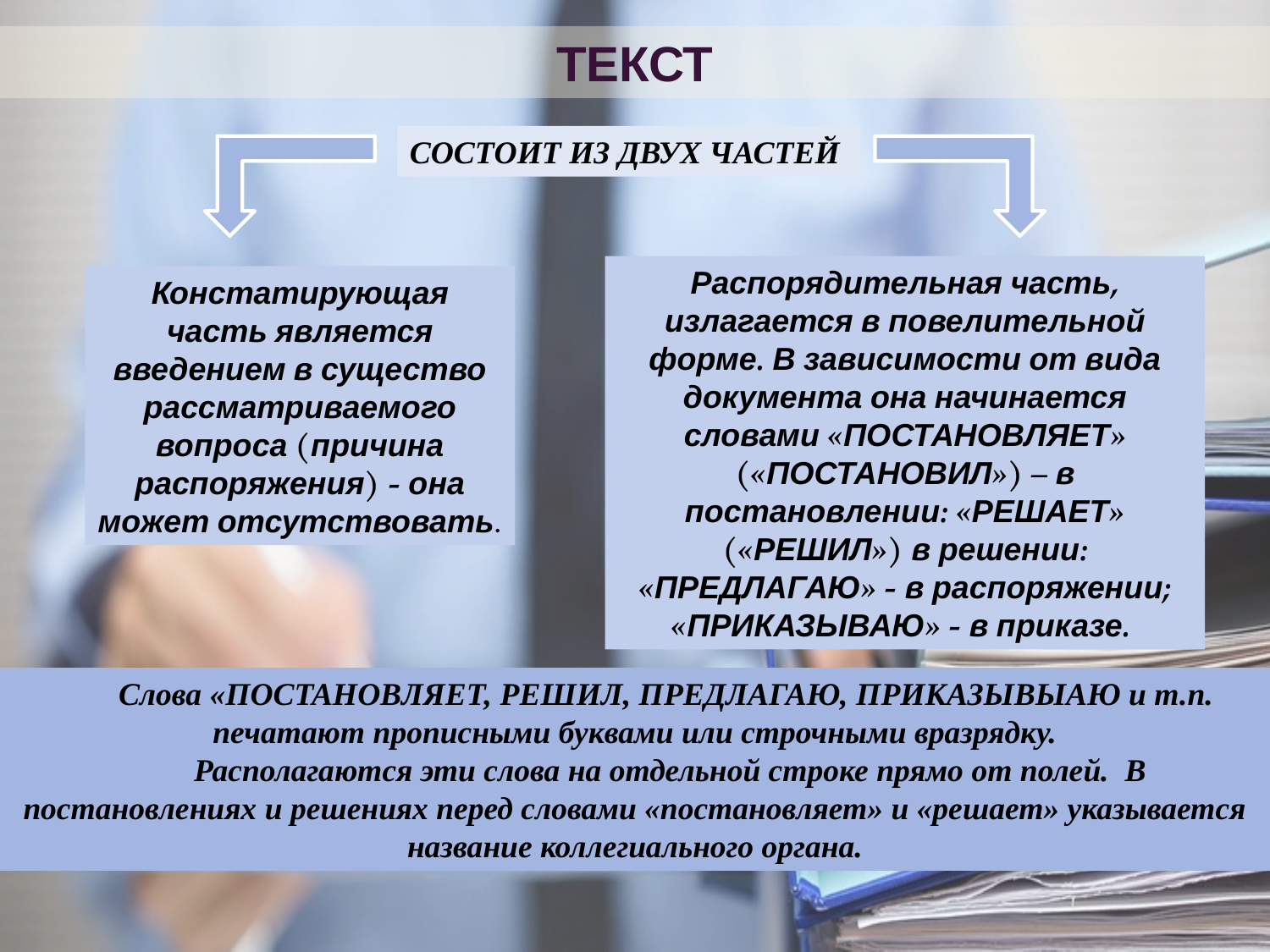

ТЕКСТ
СОСТОИТ ИЗ ДВУХ ЧАСТЕЙ

Распорядительная часть, излагается в повелительной форме. В зависимости от вида документа она начинается словами «ПОСТАНОВЛЯЕТ» («ПОСТАНОВИЛ») – в постановлении: «РЕШАЕТ» («РЕШИЛ») в решении: «ПРЕДЛАГАЮ» - в распоряжении; «ПРИКАЗЫВАЮ» - в приказе.
Констатирующая часть является введением в существо рассматриваемого вопроса (причина распоряжения) - она может отсутствовать.
Слова «ПОСТАНОВЛЯЕТ, РЕШИЛ, ПРЕДЛАГАЮ, ПРИКАЗЫВЫАЮ и т.п. печатают прописными буквами или строчными вразрядку.
 Располагаются эти слова на отдельной строке прямо от полей.  В постановлениях и решениях перед словами «постановляет» и «решает» указывается название коллегиального органа.